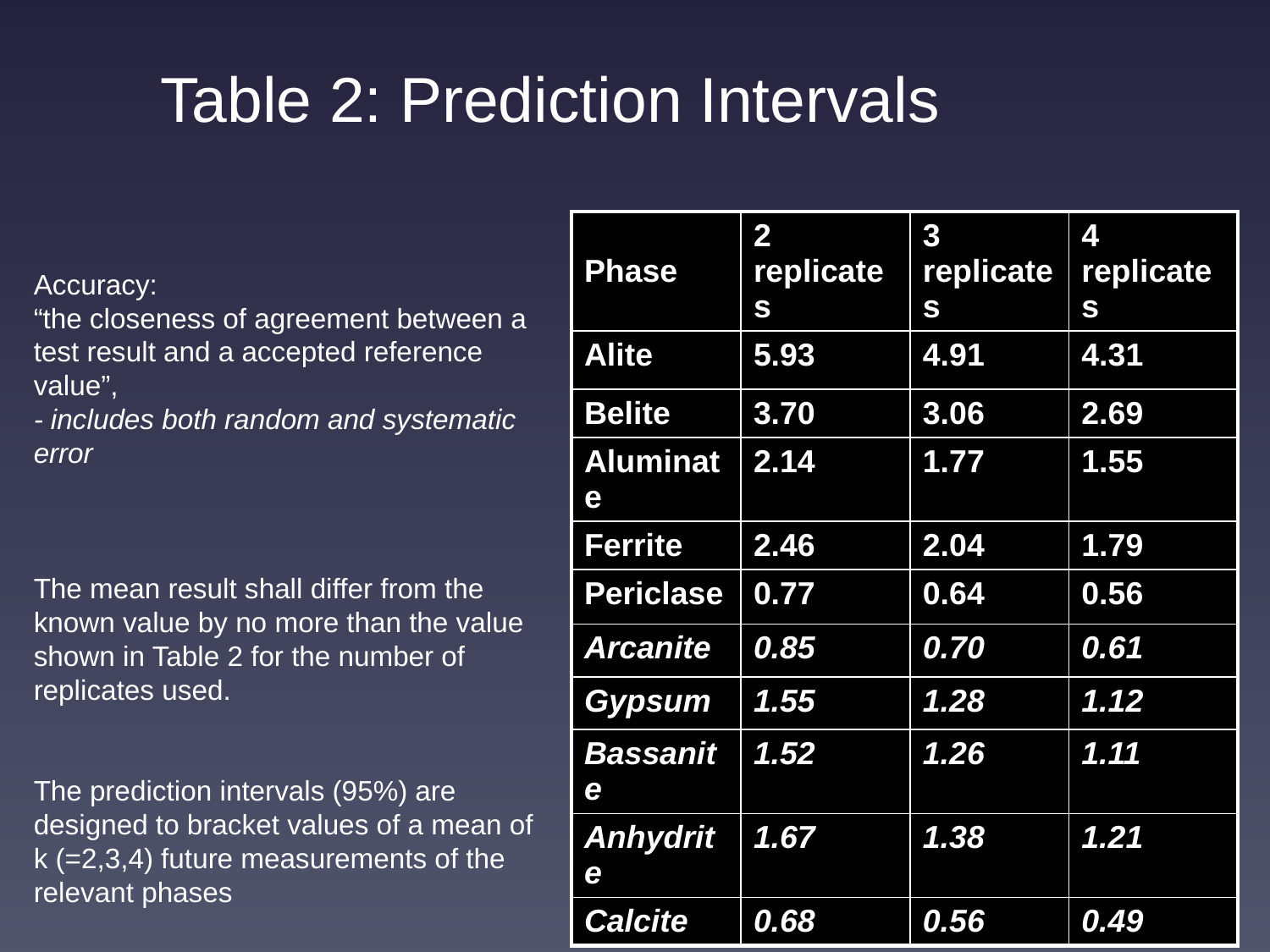

# Table 2: Prediction Intervals
| Phase | 2 replicates | 3 replicates | 4 replicates |
| --- | --- | --- | --- |
| Alite | 5.93 | 4.91 | 4.31 |
| Belite | 3.70 | 3.06 | 2.69 |
| Aluminate | 2.14 | 1.77 | 1.55 |
| Ferrite | 2.46 | 2.04 | 1.79 |
| Periclase | 0.77 | 0.64 | 0.56 |
| Arcanite | 0.85 | 0.70 | 0.61 |
| Gypsum | 1.55 | 1.28 | 1.12 |
| Bassanite | 1.52 | 1.26 | 1.11 |
| Anhydrite | 1.67 | 1.38 | 1.21 |
| Calcite | 0.68 | 0.56 | 0.49 |

Accuracy:
“the closeness of agreement between a test result and a accepted reference value”,
- includes both random and systematic error

The mean result shall differ from the known value by no more than the value shown in Table 2 for the number of replicates used.

The prediction intervals (95%) are designed to bracket values of a mean of k (=2,3,4) future measurements of the relevant phases